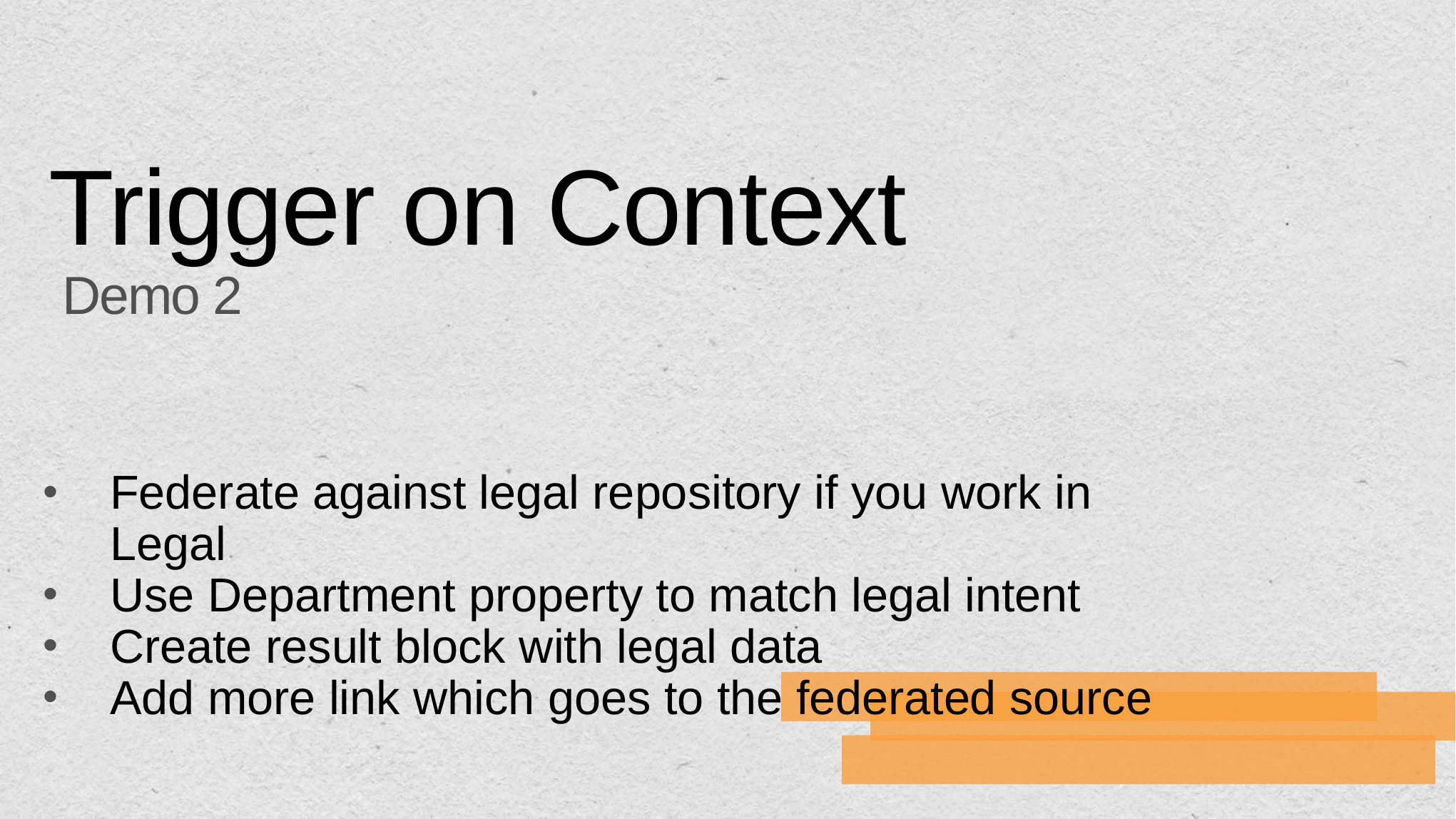

# Trigger on Context Demo 2
Federate against legal repository if you work in Legal
Use Department property to match legal intent
Create result block with legal data
Add more link which goes to the federated source